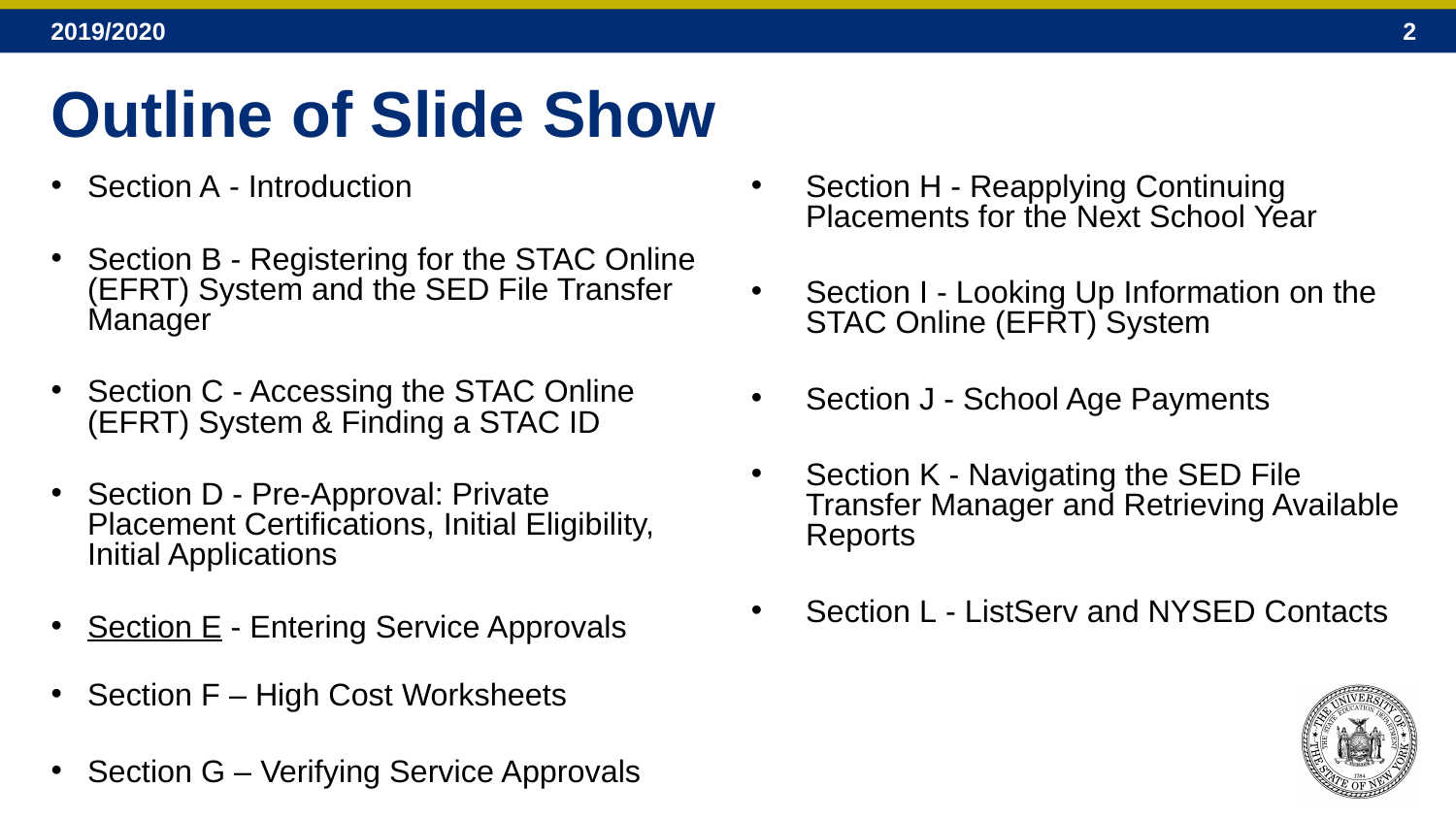

# Outline of Slide Show
Section H - Reapplying Continuing Placements for the Next School Year

Section I - Looking Up Information on the STAC Online (EFRT) System

Section J - School Age Payments

Section K - Navigating the SED File Transfer Manager and Retrieving Available Reports

Section L - ListServ and NYSED Contacts
Section A - Introduction

Section B - Registering for the STAC Online (EFRT) System and the SED File Transfer Manager

Section C - Accessing the STAC Online (EFRT) System & Finding a STAC ID

Section D - Pre-Approval: Private Placement Certifications, Initial Eligibility, Initial Applications

Section E - Entering Service Approvals
Section F – High Cost Worksheets

Section G – Verifying Service Approvals